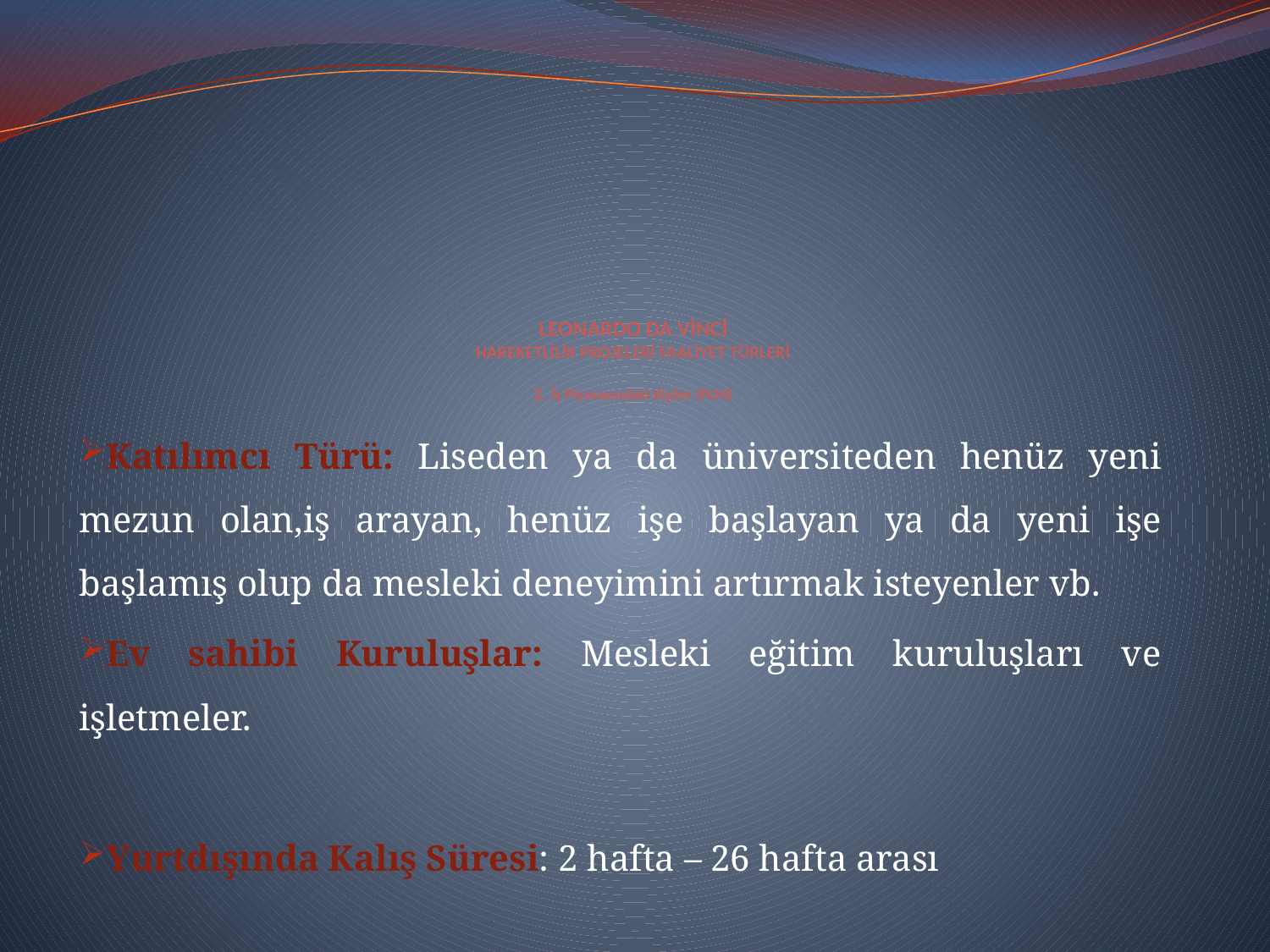

# LEONARDO DA VİNCİ HAREKETLİLİK PROJELERİ FAALİYET TÜRLERİ 2. İş Piyasasındaki Kişiler (PLM)

Katılımcı Türü: Liseden ya da üniversiteden henüz yeni mezun olan,iş arayan, henüz işe başlayan ya da yeni işe başlamış olup da mesleki deneyimini artırmak isteyenler vb.
Ev sahibi Kuruluşlar: Mesleki eğitim kuruluşları ve işletmeler.

Yurtdışında Kalış Süresi: 2 hafta – 26 hafta arası